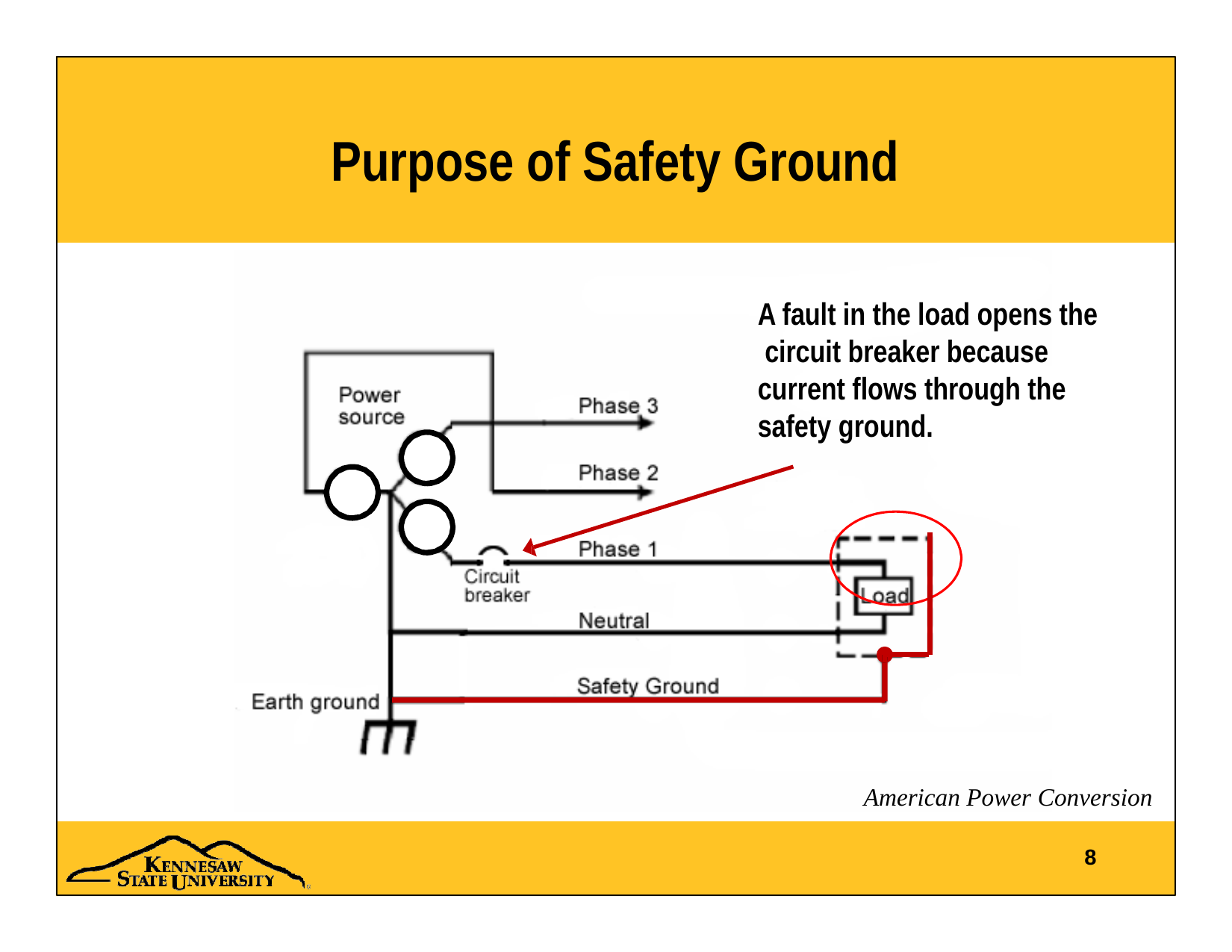

# Purpose of Safety Ground

A fault in the load opens the  circuit breaker because  current flows through the  safety ground.

American Power Conversion

8